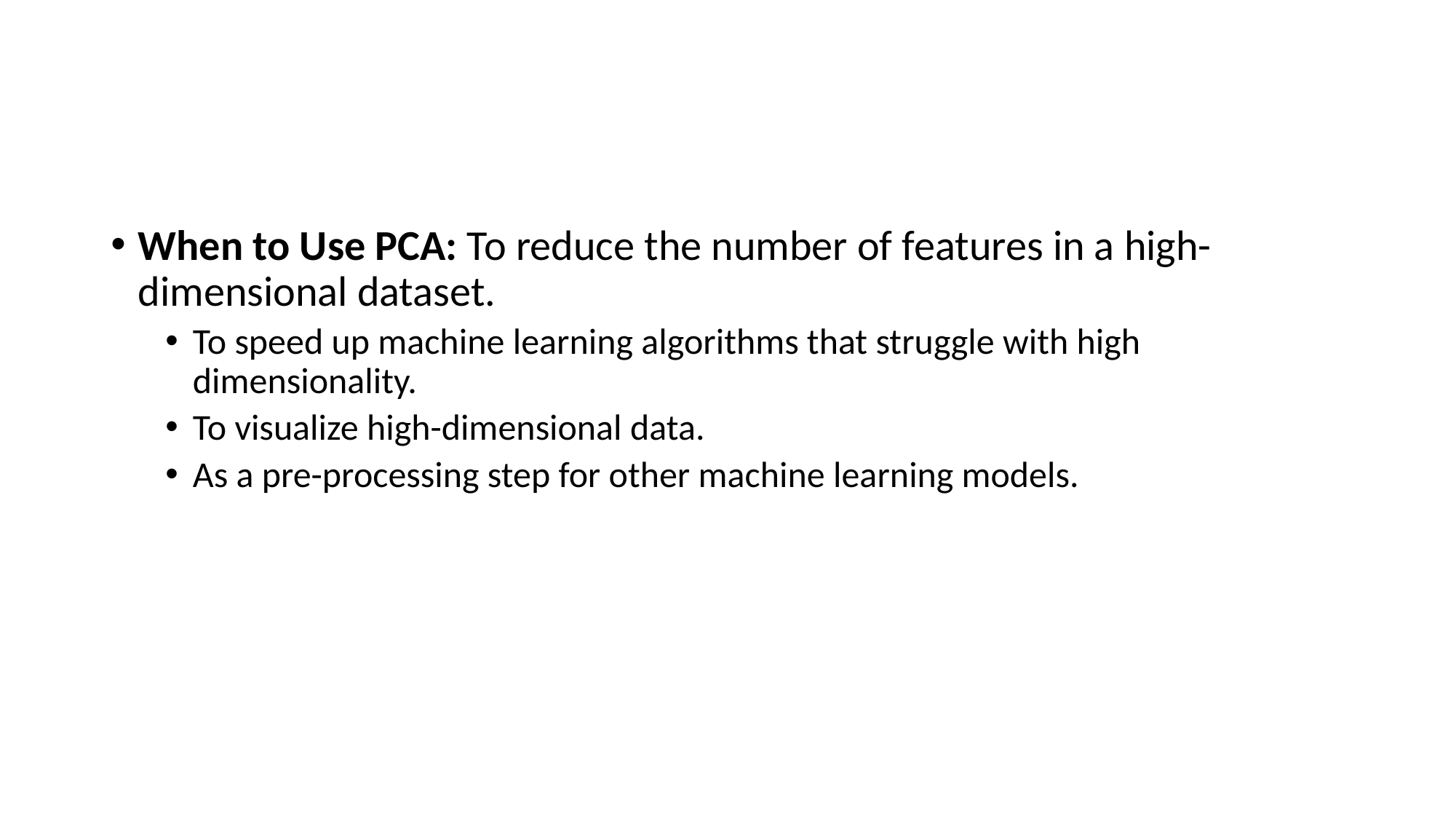

#
When to Use PCA: To reduce the number of features in a high-dimensional dataset.
To speed up machine learning algorithms that struggle with high dimensionality.
To visualize high-dimensional data.
As a pre-processing step for other machine learning models.